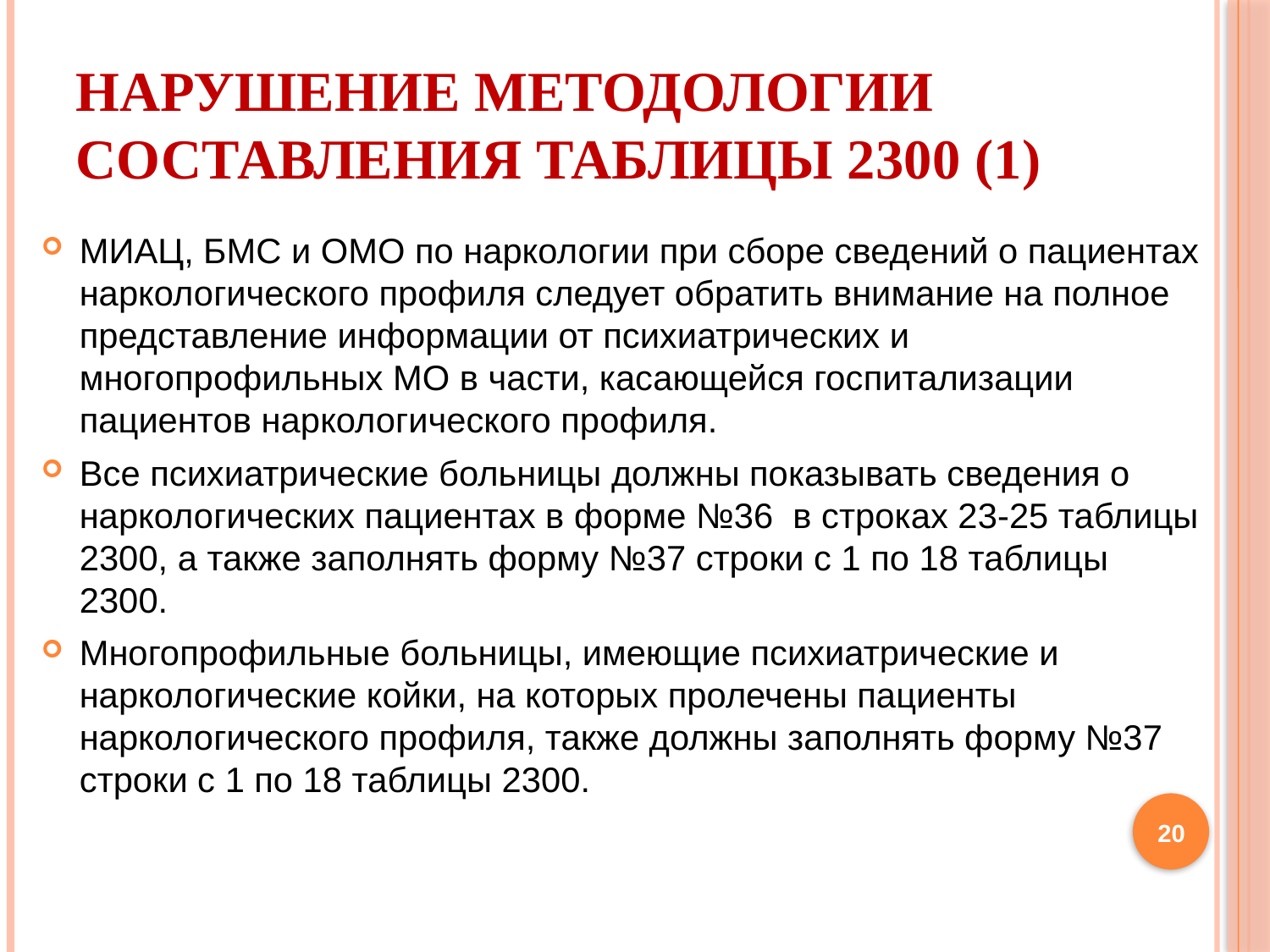

# Нарушение методологии составления таблицы 2300 (1)
МИАЦ, БМС и ОМО по наркологии при сборе сведений о пациентах наркологического профиля следует обратить внимание на полное представление информации от психиатрических и многопрофильных МО в части, касающейся госпитализации пациентов наркологического профиля.
Все психиатрические больницы должны показывать сведения о наркологических пациентах в форме №36  в строках 23-25 таблицы 2300, а также заполнять форму №37 строки с 1 по 18 таблицы 2300.
Многопрофильные больницы, имеющие психиатрические и наркологические койки, на которых пролечены пациенты наркологического профиля, также должны заполнять форму №37 строки с 1 по 18 таблицы 2300.
20